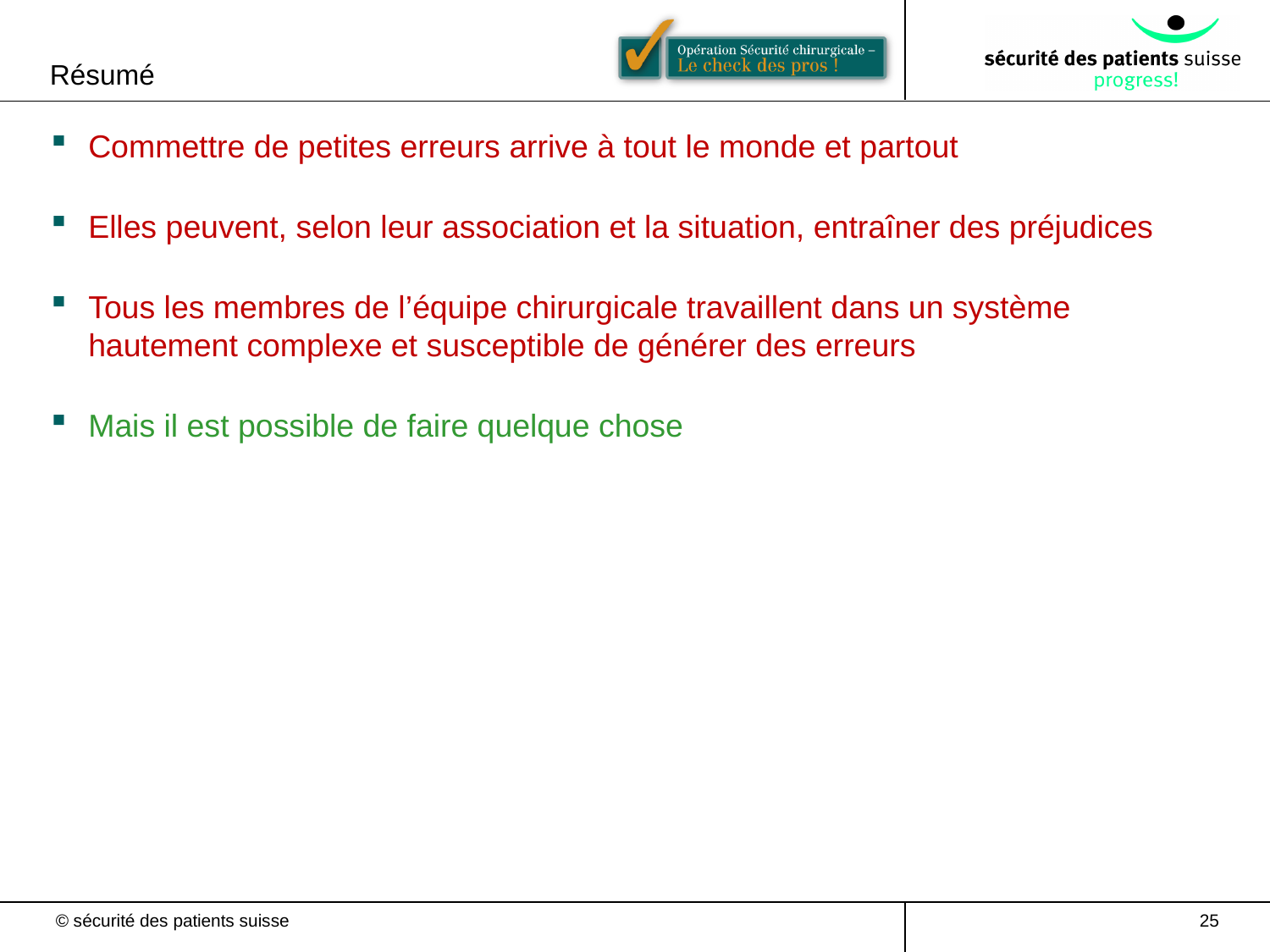

Résumé
Commettre de petites erreurs arrive à tout le monde et partout
Elles peuvent, selon leur association et la situation, entraîner des préjudices
Tous les membres de l’équipe chirurgicale travaillent dans un système hautement complexe et susceptible de générer des erreurs
Mais il est possible de faire quelque chose

25